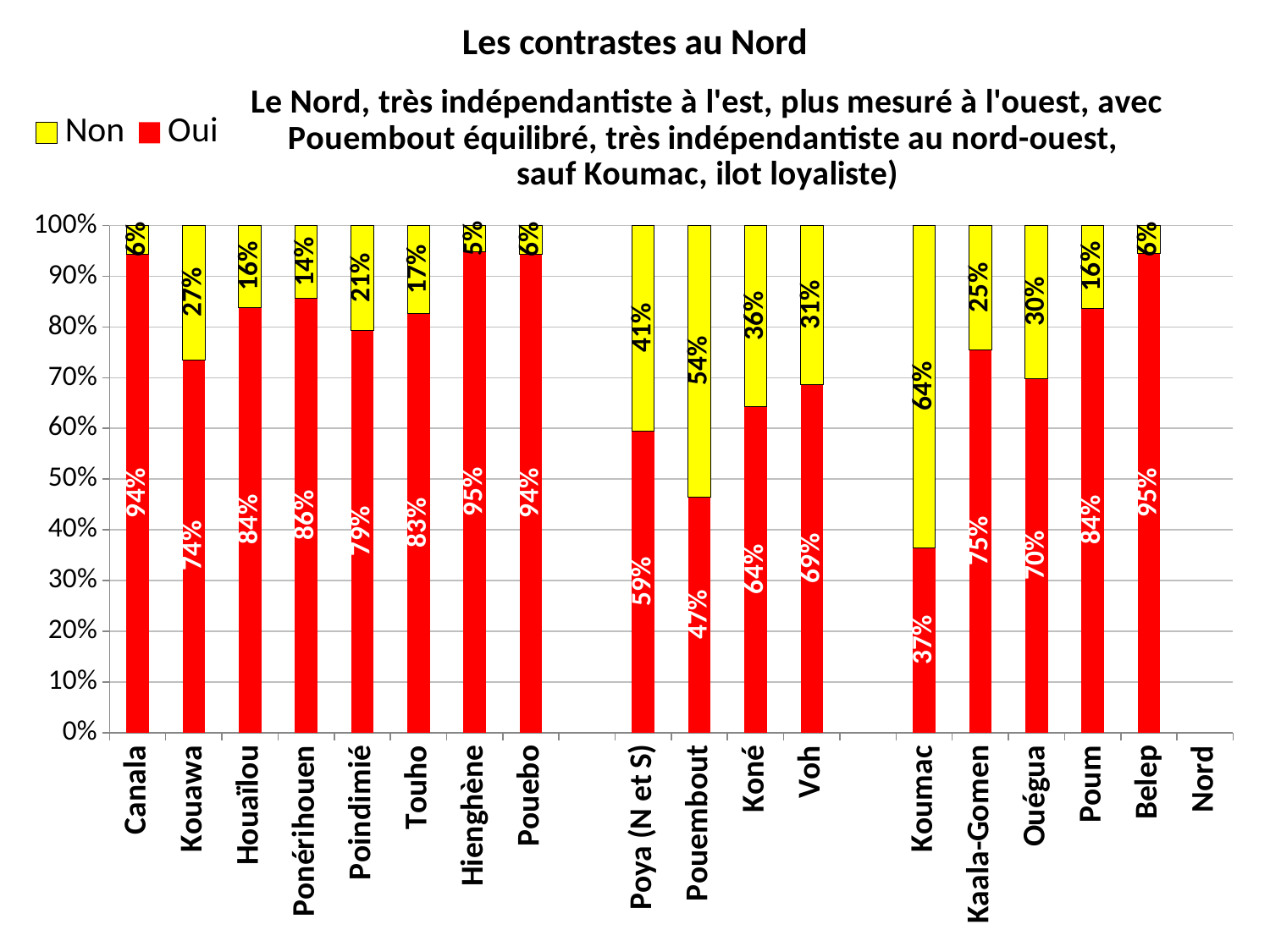

# Les contrastes au Nord

[unsupported chart]